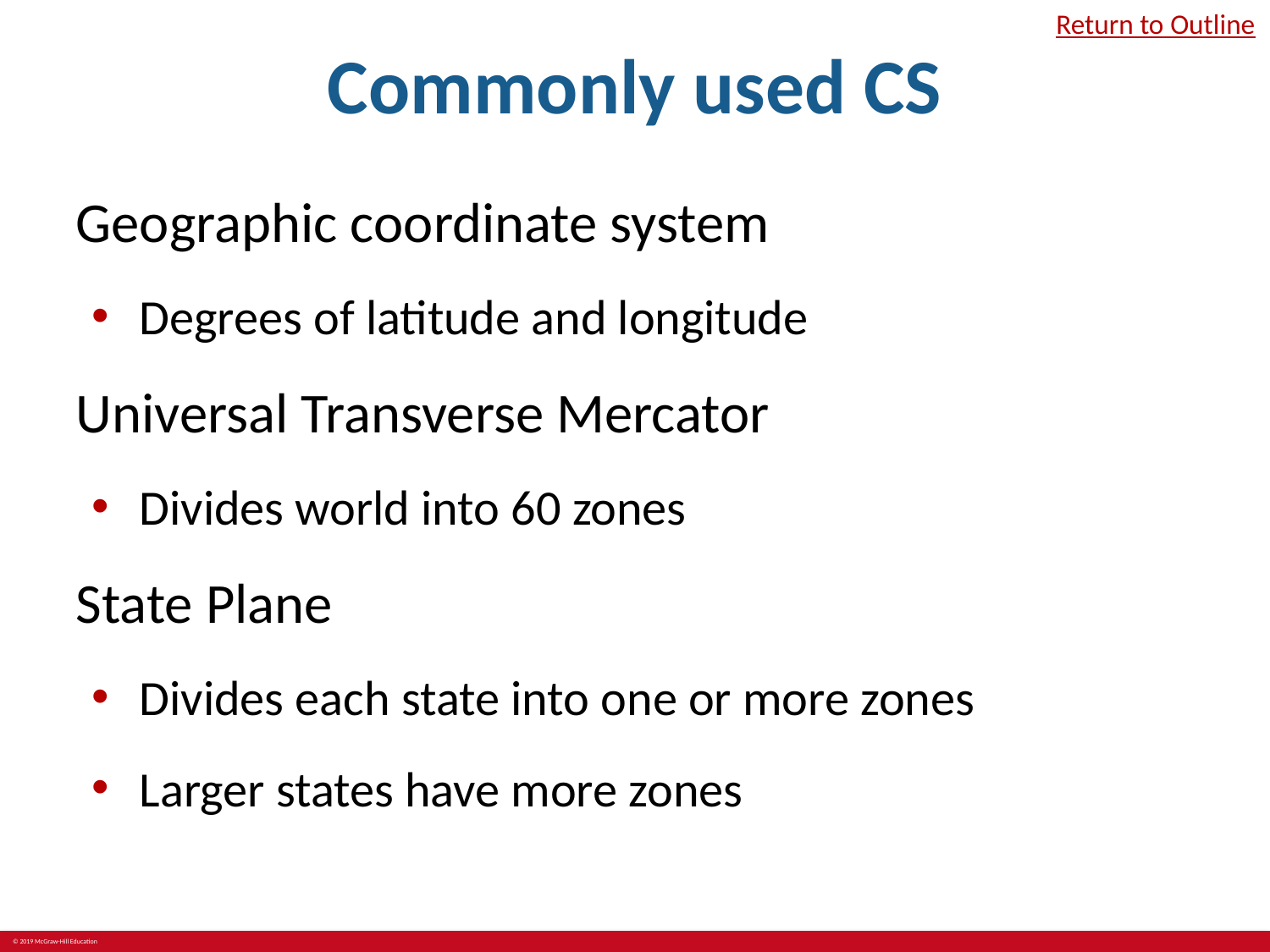

# Commonly used CS
Return to Outline
Geographic coordinate system
Degrees of latitude and longitude
Universal Transverse Mercator
Divides world into 60 zones
State Plane
Divides each state into one or more zones
Larger states have more zones